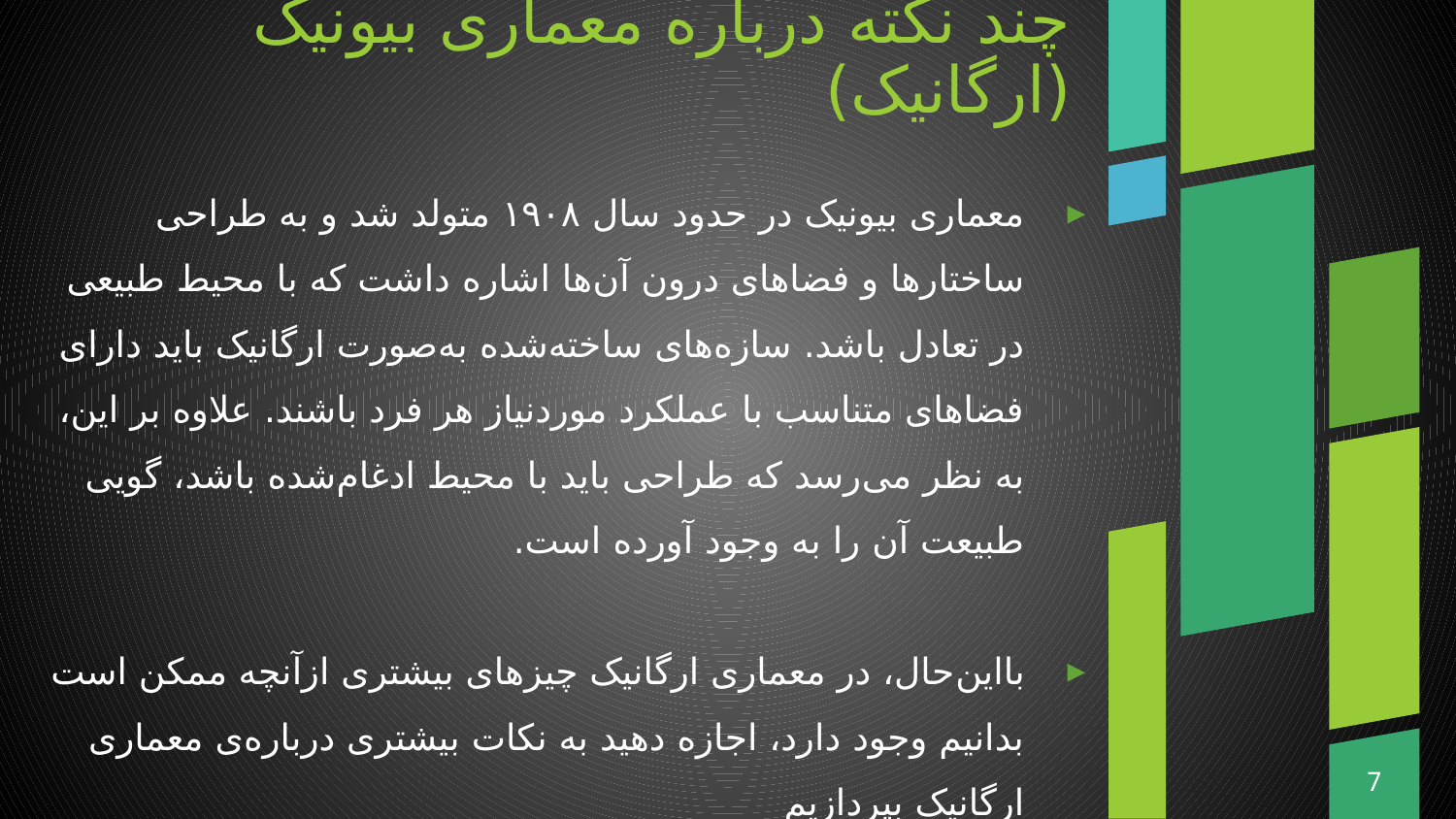

# چند نکته درباره معماری بیونیک (ارگانیک)
معماری بیونیک در حدود سال ۱۹۰۸ متولد شد و به طراحی ساختارها و فضاهای درون آن‌ها اشاره داشت که با محیط طبیعی در تعادل باشد. سازه‌های ساخته‌شده به‌صورت ارگانیک باید دارای فضاهای متناسب با عملکرد موردنیاز هر فرد باشند. علاوه بر این، به نظر می‌رسد که طراحی باید با محیط ادغام‌شده باشد، گویی طبیعت آن را به وجود آورده است.

بااین‌حال، در معماری ارگانیک چیزهای بیشتری ازآنچه ممکن است بدانیم وجود دارد، اجازه دهید به نکات بیشتری درباره‌ی معماری ارگانیک بپردازیم
7